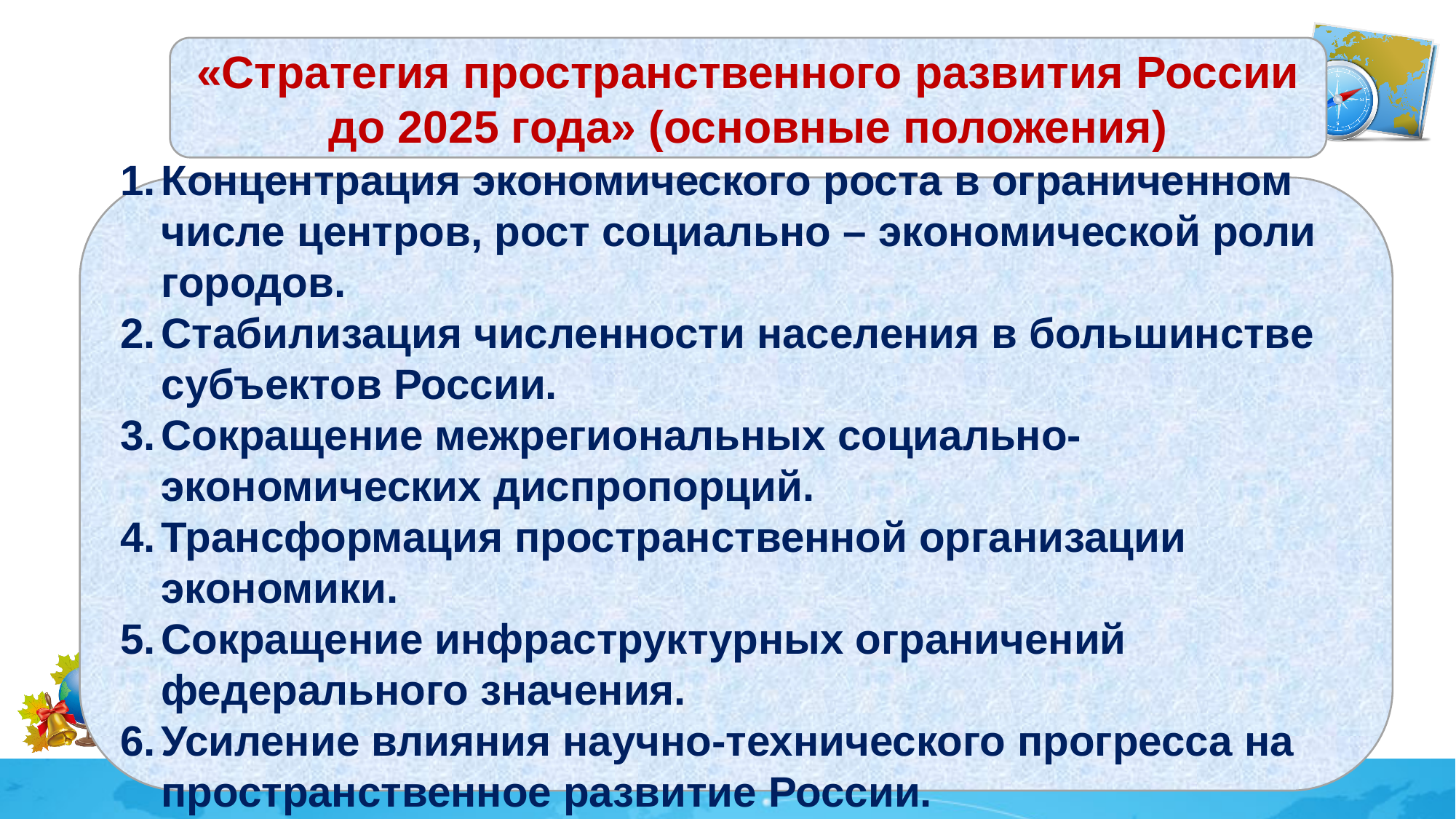

«Стратегия пространственного развития России до 2025 года» (основные положения)
Концентрация экономического роста в ограниченном числе центров, рост социально – экономической роли городов.
Стабилизация численности населения в большинстве субъектов России.
Сокращение межрегиональных социально-экономических диспропорций.
Трансформация пространственной организации экономики.
Сокращение инфраструктурных ограничений федерального значения.
Усиление влияния научно-технического прогресса на пространственное развитие России.